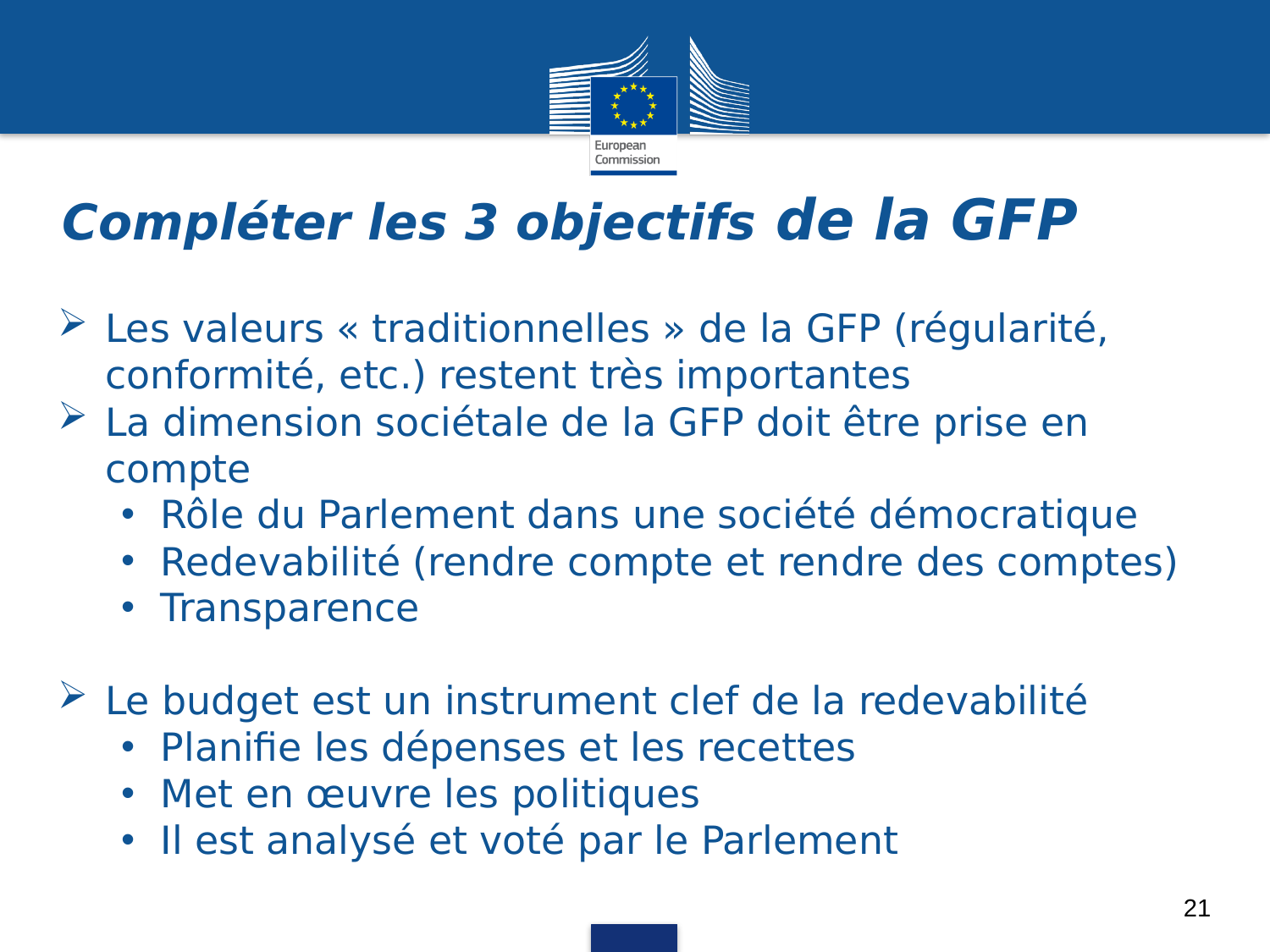

# Compléter les 3 objectifs de la GFP
Les valeurs « traditionnelles » de la GFP (régularité, conformité, etc.) restent très importantes
La dimension sociétale de la GFP doit être prise en compte
Rôle du Parlement dans une société démocratique
Redevabilité (rendre compte et rendre des comptes)
Transparence

Le budget est un instrument clef de la redevabilité
Planifie les dépenses et les recettes
Met en œuvre les politiques
Il est analysé et voté par le Parlement

21